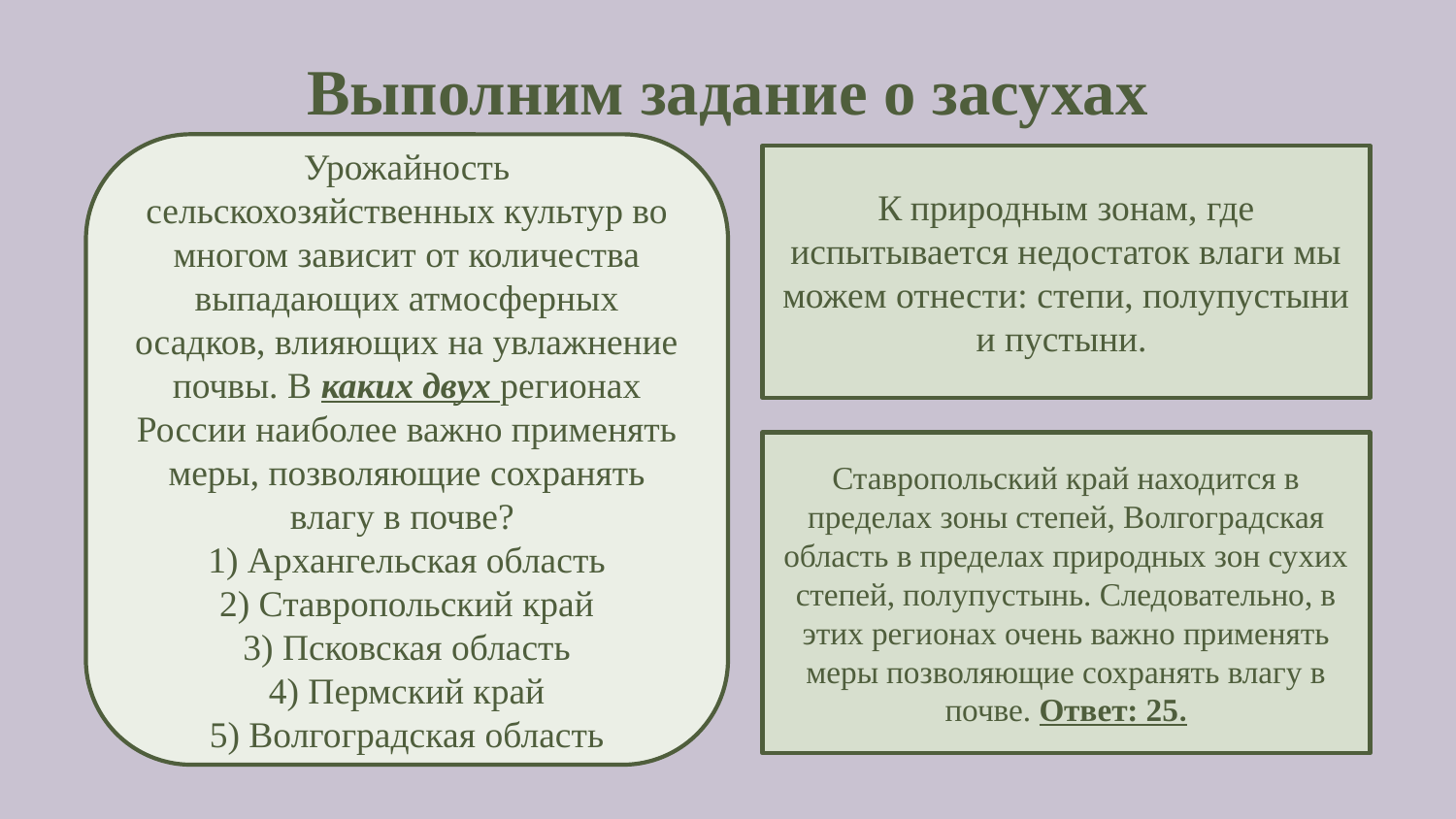

# Выполним задание о засухах
Урожайность сельскохозяйственных культур во многом зависит от количества выпадающих атмосферных осадков, влияющих на увлажнение почвы. В каких двух регионах России наиболее важно применять меры, позволяющие сохранять влагу в почве?
1) Архангельская область
2) Ставропольский край
3) Псковская область
4) Пермский край
5) Волгоградская область
К природным зонам, где испытывается недостаток влаги мы можем отнести: степи, полупустыни и пустыни.
Ставропольский край находится в пределах зоны степей, Волгоградская область в пределах природных зон сухих степей, полупустынь. Следовательно, в этих регионах очень важно применять меры позволяющие сохранять влагу в почве. Ответ: 25.